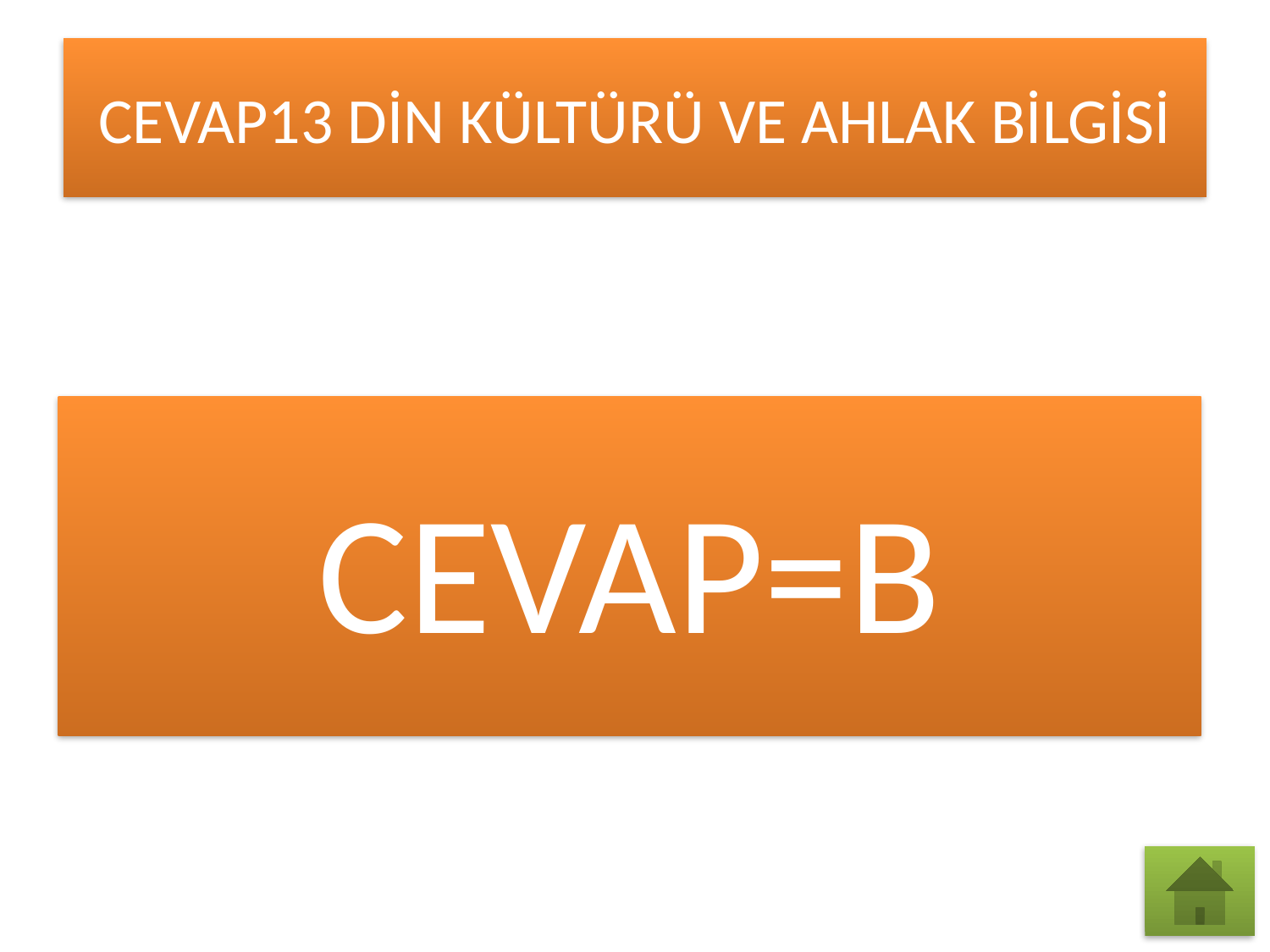

# CEVAP13 DİN KÜLTÜRÜ VE AHLAK BİLGİSİ
CEVAP=B